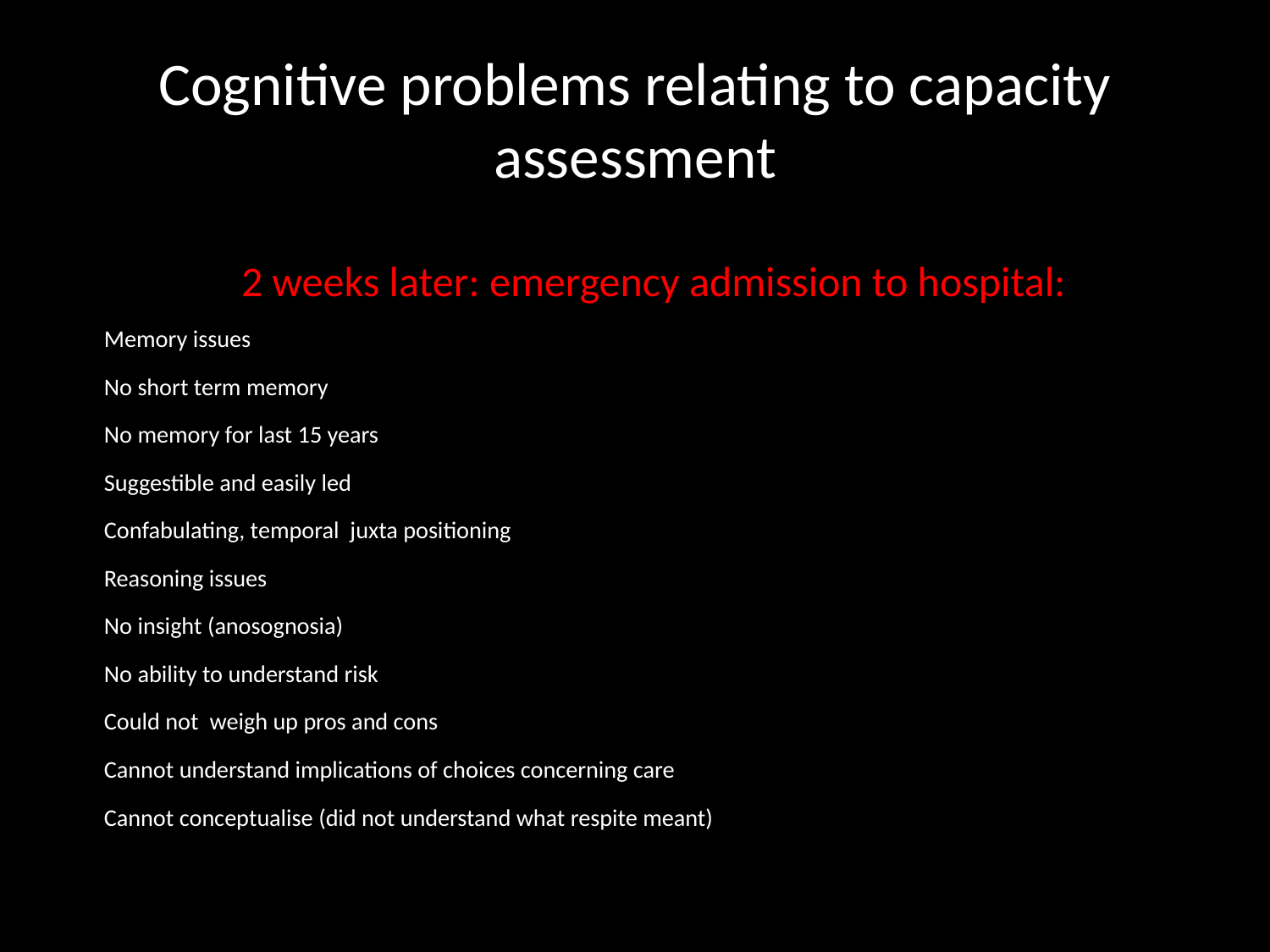

# Cognitive problems relating to capacity assessment
 2 weeks later: emergency admission to hospital:
Memory issues
No short term memory
	No memory for last 15 years
	Suggestible and easily led
	Confabulating, temporal  juxta positioning
Reasoning issues
No insight (anosognosia)
No ability to understand risk
Could not  weigh up pros and cons
Cannot understand implications of choices concerning care
Cannot conceptualise (did not understand what respite meant)